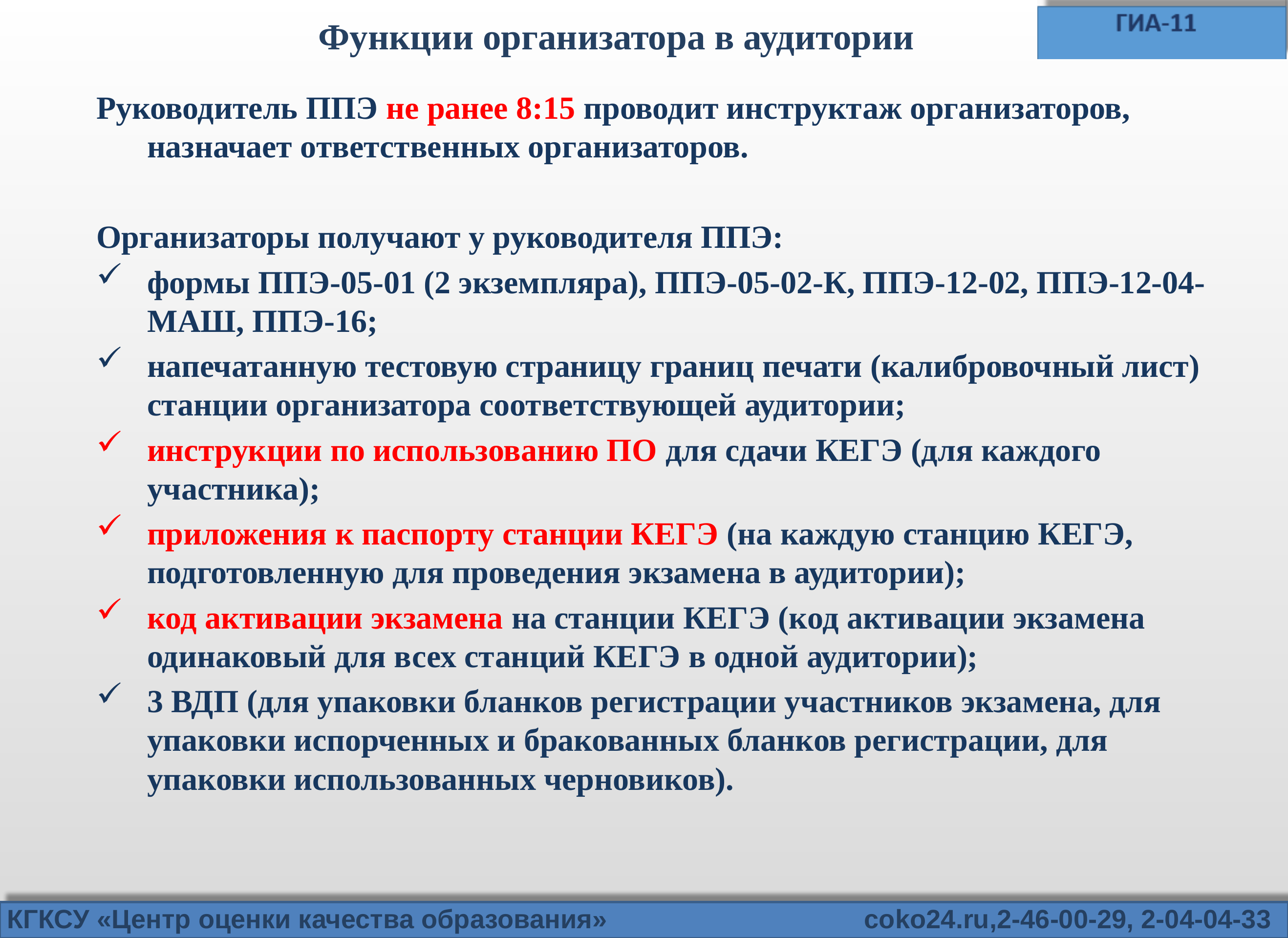

# Функции организатора в аудитории
Руководитель ППЭ не ранее 8:15 проводит инструктаж организаторов, назначает ответственных организаторов.

Организаторы получают у руководителя ППЭ:
формы ППЭ-05-01 (2 экземпляра), ППЭ-05-02-К, ППЭ-12-02, ППЭ-12-04-МАШ, ППЭ-16;
напечатанную тестовую страницу границ печати (калибровочный лист) станции организатора соответствующей аудитории;
инструкции по использованию ПО для сдачи КЕГЭ (для каждого участника);
приложения к паспорту станции КЕГЭ (на каждую станцию КЕГЭ, подготовленную для проведения экзамена в аудитории);
код активации экзамена на станции КЕГЭ (код активации экзамена одинаковый для всех станций КЕГЭ в одной аудитории);
3 ВДП (для упаковки бланков регистрации участников экзамена, для упаковки испорченных и бракованных бланков регистрации, для упаковки использованных черновиков).